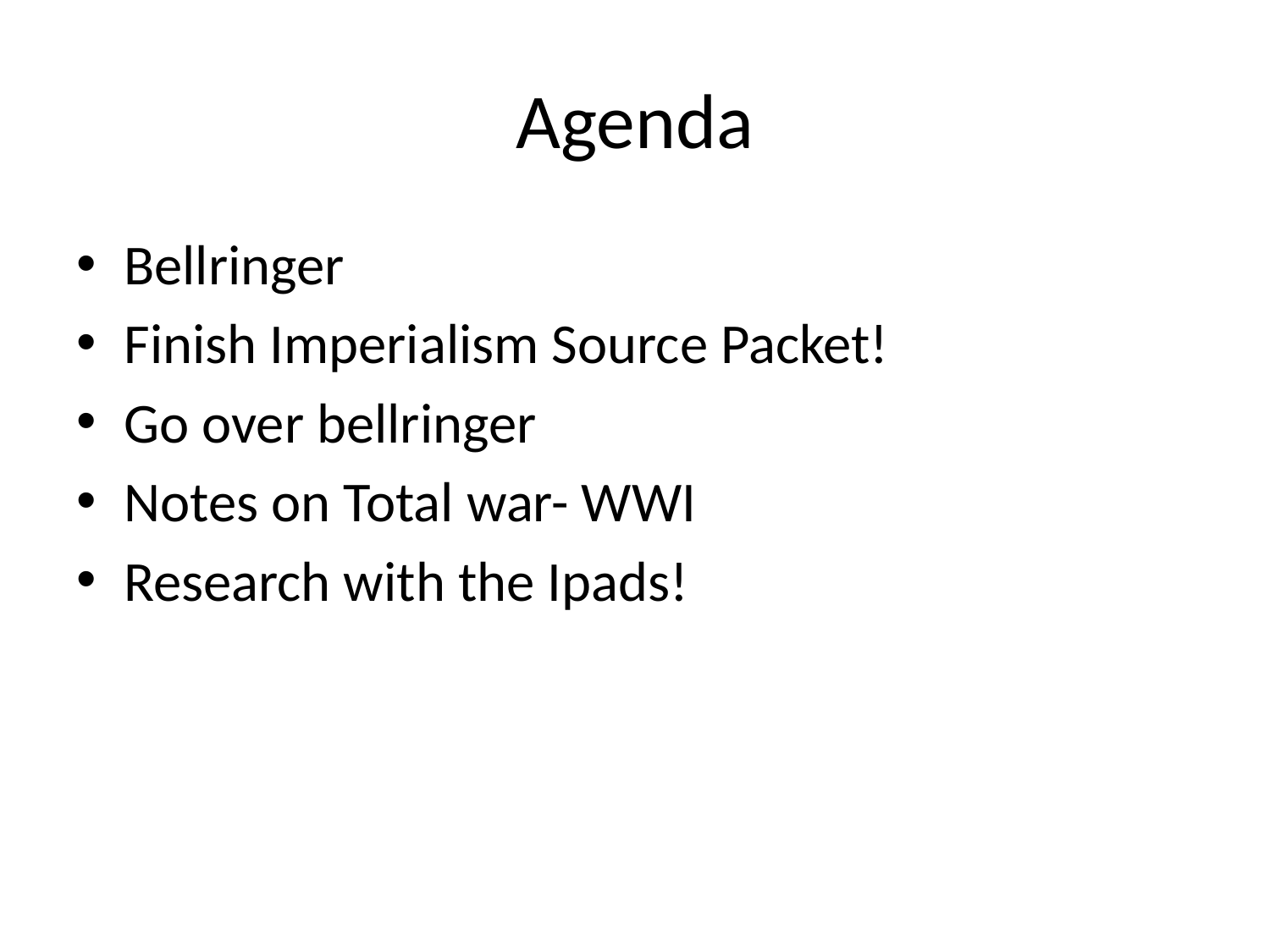

# Agenda
Bellringer
Finish Imperialism Source Packet!
Go over bellringer
Notes on Total war- WWI
Research with the Ipads!